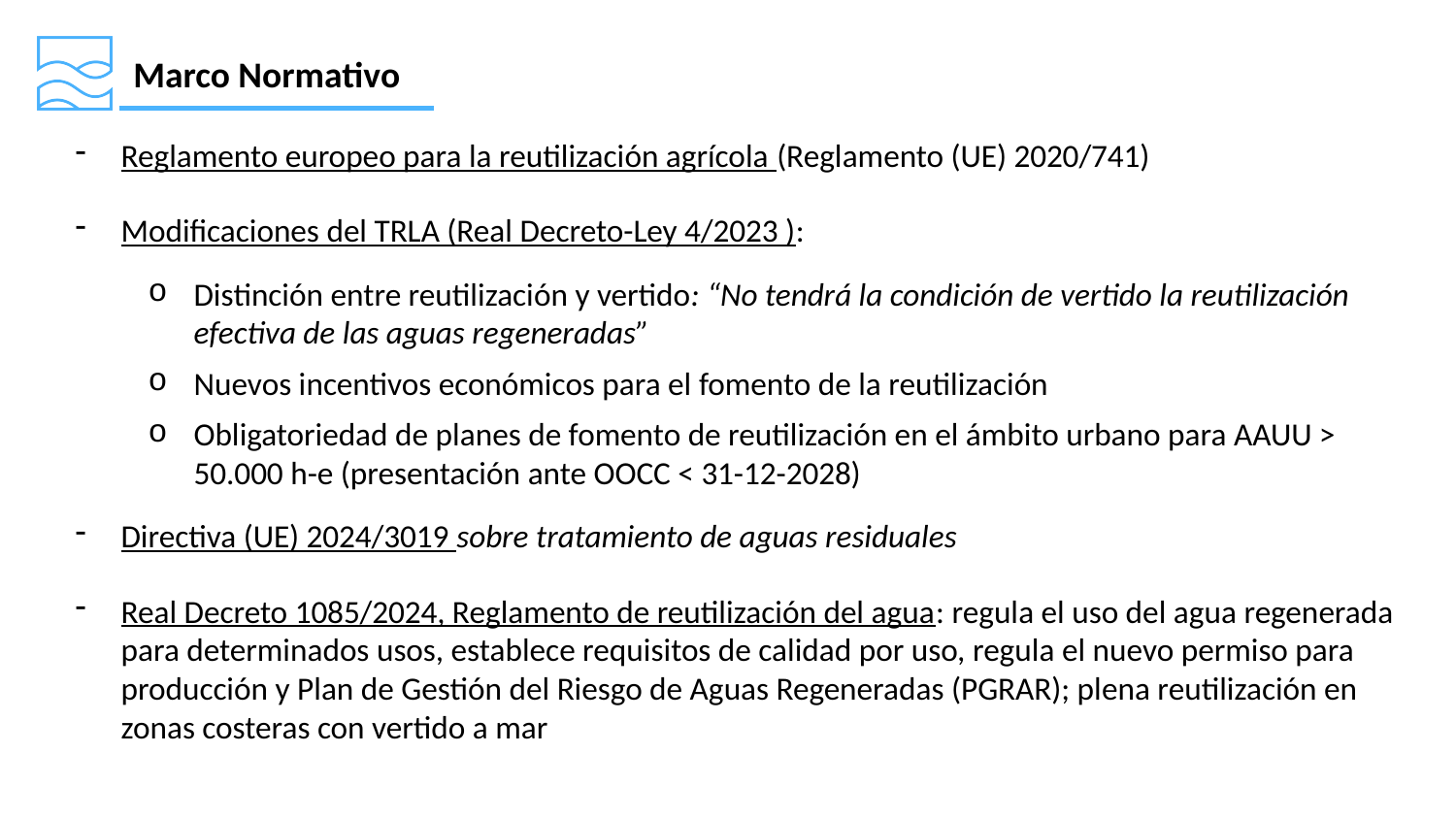

Marco Normativo
Reglamento europeo para la reutilización agrícola (Reglamento (UE) 2020/741)
Modificaciones del TRLA (Real Decreto-Ley 4/2023 ):
Distinción entre reutilización y vertido: “No tendrá la condición de vertido la reutilización efectiva de las aguas regeneradas”
Nuevos incentivos económicos para el fomento de la reutilización
Obligatoriedad de planes de fomento de reutilización en el ámbito urbano para AAUU > 50.000 h-e (presentación ante OOCC < 31-12-2028)
Directiva (UE) 2024/3019 sobre tratamiento de aguas residuales
Real Decreto 1085/2024, Reglamento de reutilización del agua: regula el uso del agua regenerada para determinados usos, establece requisitos de calidad por uso, regula el nuevo permiso para producción y Plan de Gestión del Riesgo de Aguas Regeneradas (PGRAR); plena reutilización en zonas costeras con vertido a mar